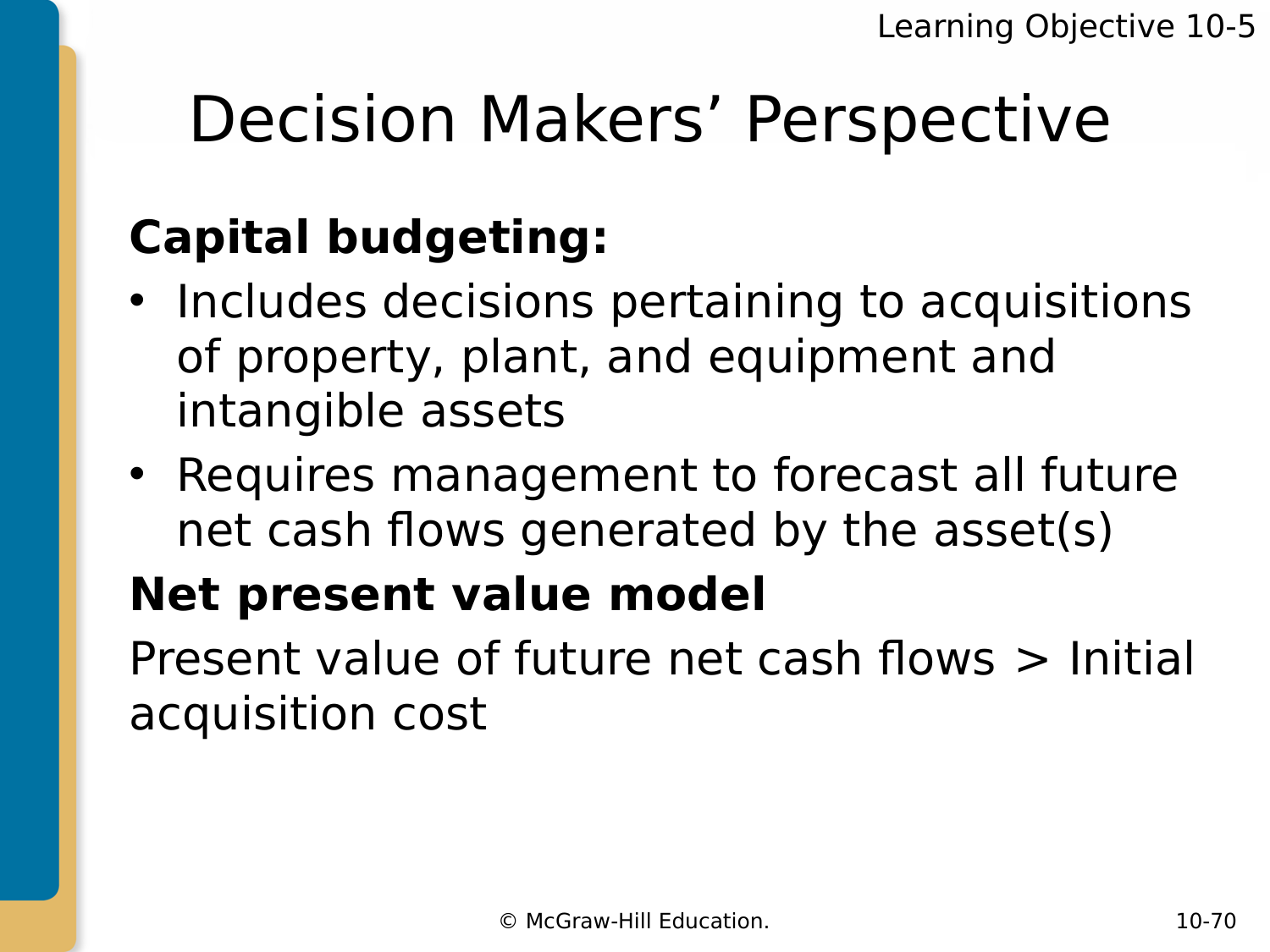

Learning Objective 10-5
# Decision Makers’ Perspective
Capital budgeting:
Includes decisions pertaining to acquisitions of property, plant, and equipment and intangible assets
Requires management to forecast all future net cash flows generated by the asset(s)
Net present value model
Present value of future net cash flows > Initial acquisition cost